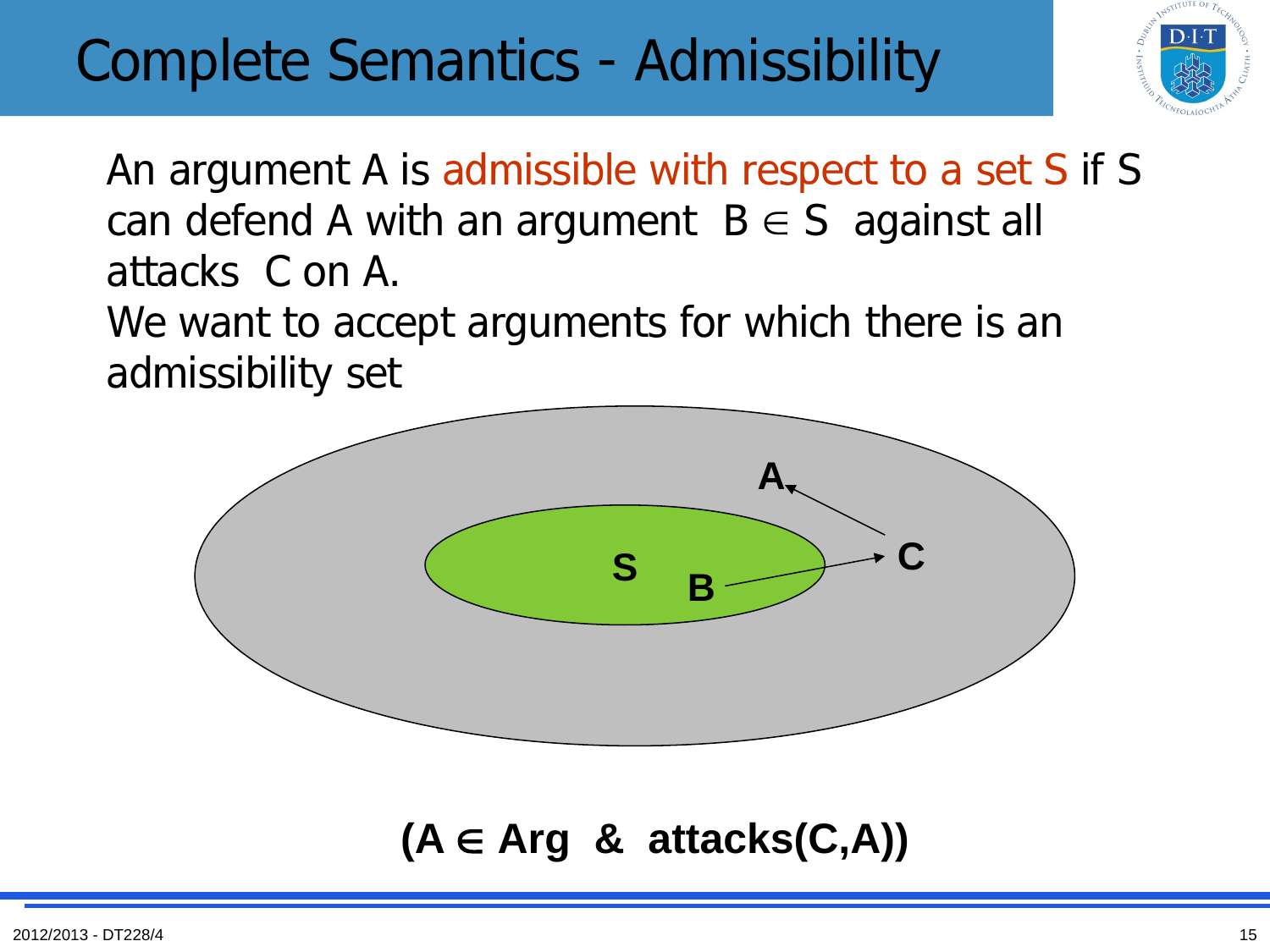

# Complete Semantics - Admissibility
An argument A is admissible with respect to a set S if S can defend A with an argument  B ∈ S  against all attacks  C on A.
We want to accept arguments for which there is an admissibility set

A

S
C

B
(A ∈ Arg  &  attacks(C,A))
2012/2013 - DT228/4
15